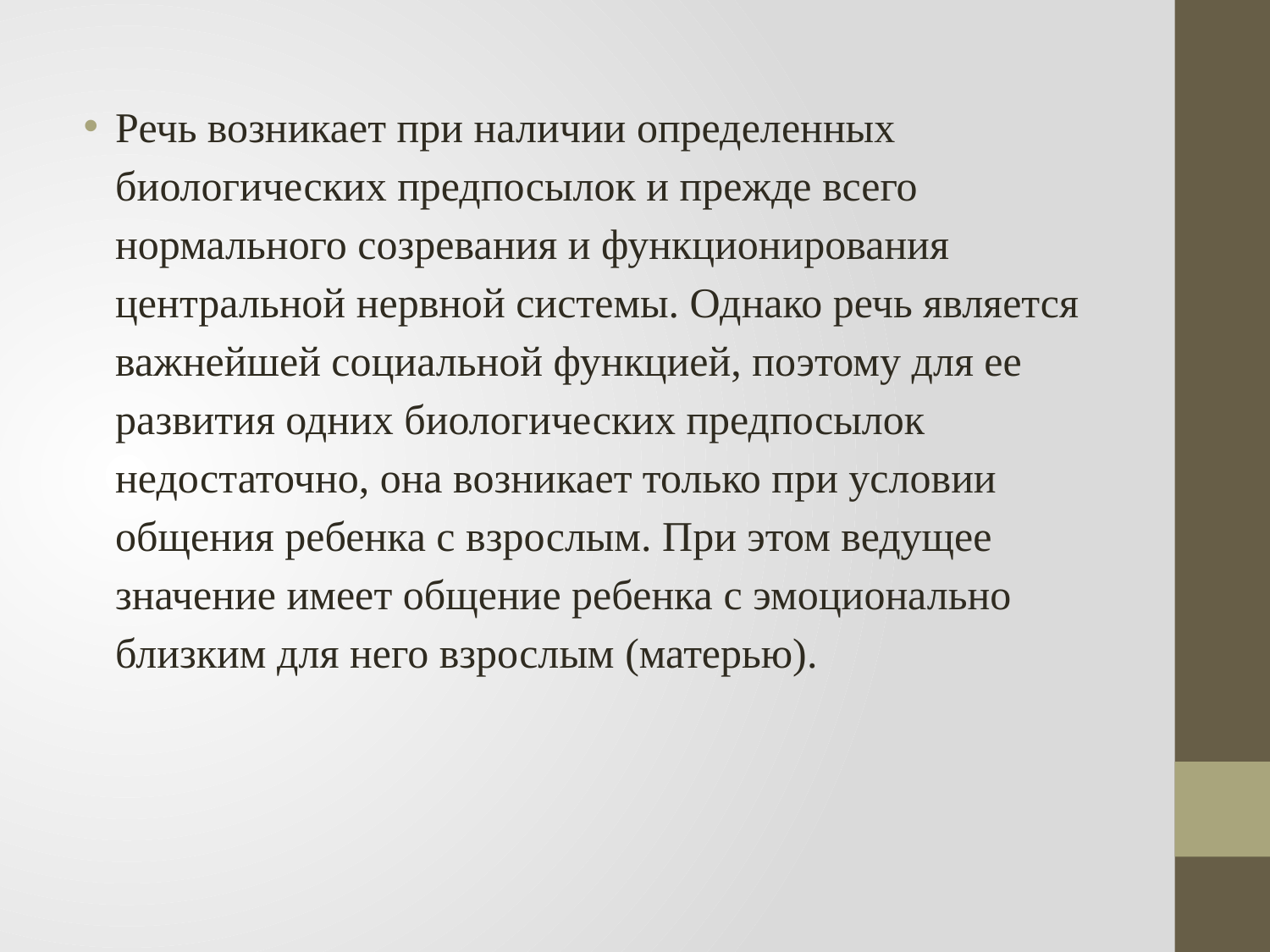

Речь возникает при наличии определенных биологических предпосылок и прежде всего нормального созревания и функционирования центральной нервной системы. Однако речь является важнейшей социальной функцией, поэтому для ее развития одних биологических предпосылок недостаточно, она возникает только при условии общения ребенка с взрослым. При этом ведущее значение имеет общение ребенка с эмоционально близким для него взрослым (матерью).